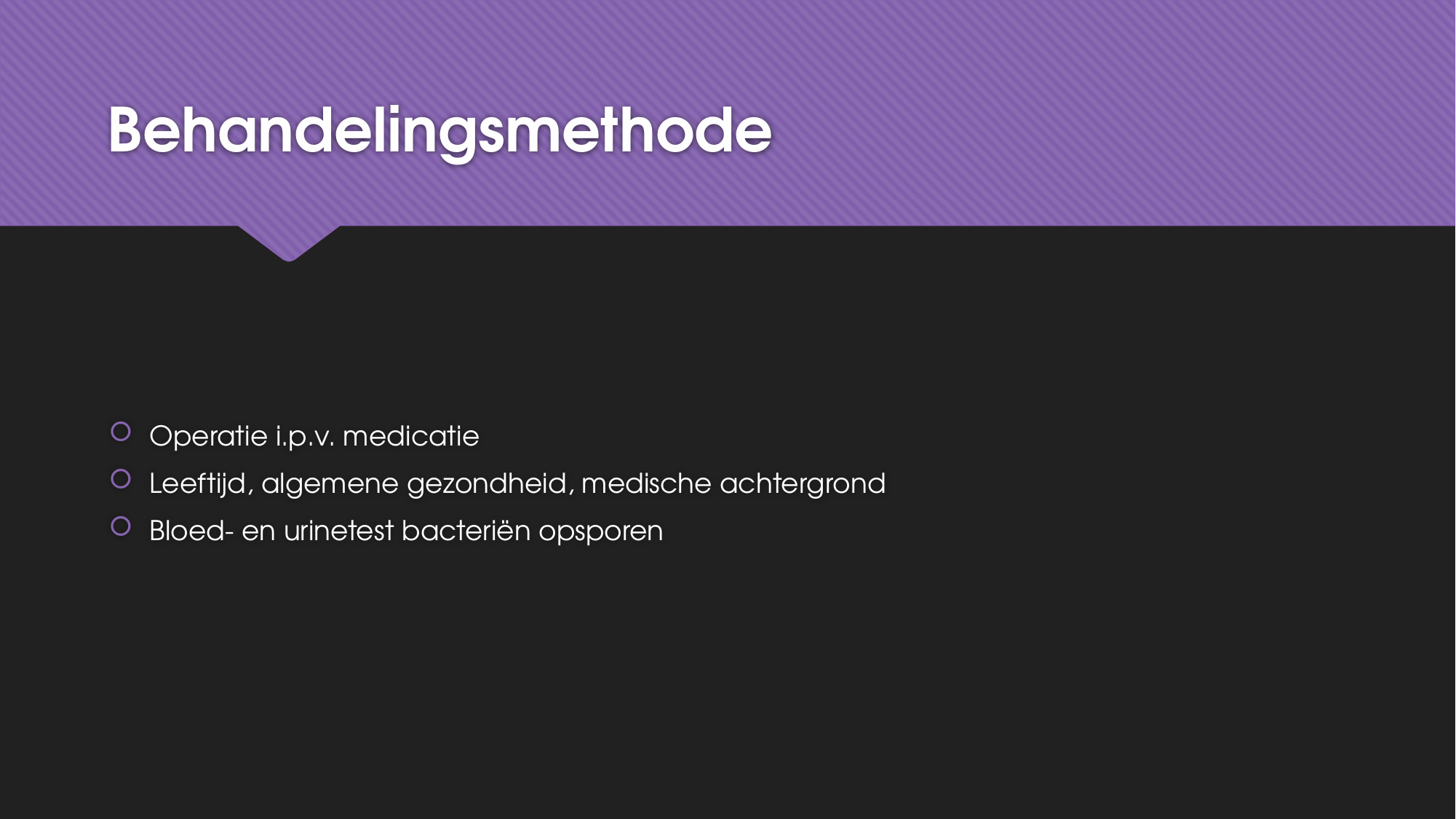

# Behandelingsmethode
Operatie i.p.v. medicatie
Leeftijd, algemene gezondheid, medische achtergrond
Bloed- en urinetest bacteriën opsporen